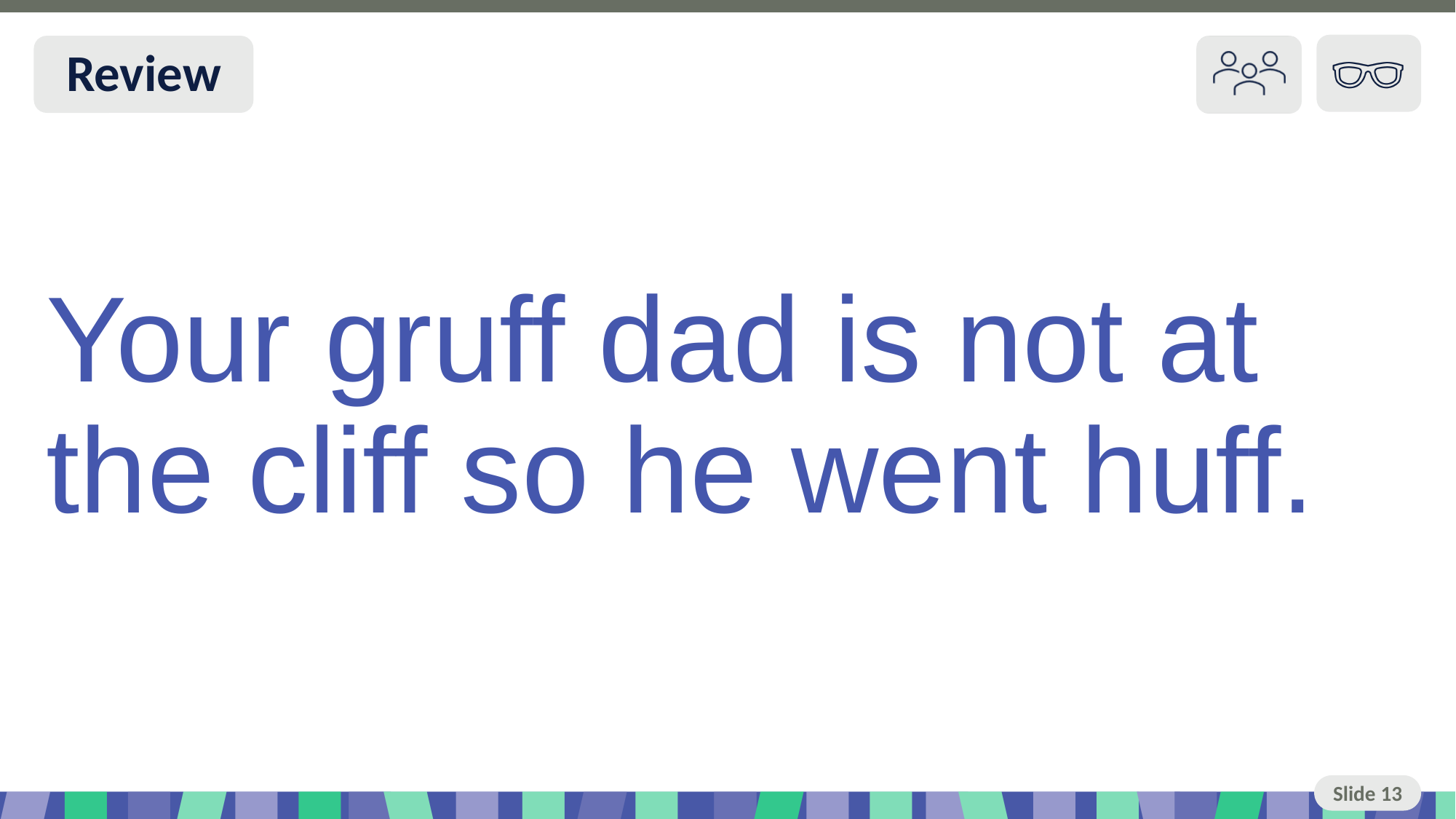

# Slide 13 Review
Your gruff dad is not at the cliff so he went huff.